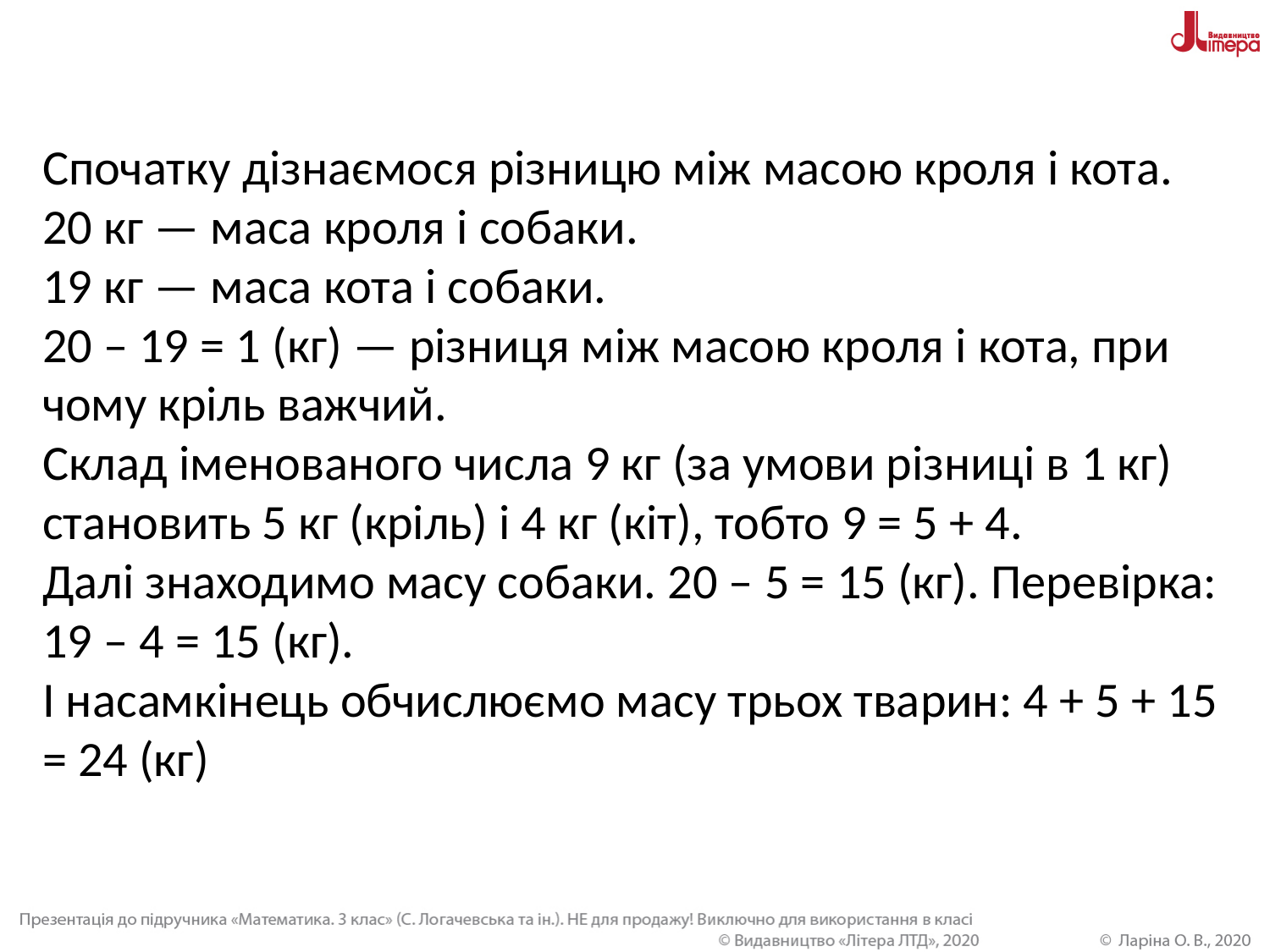

Спочатку дізнаємося різницю між масою кроля і кота.
20 кг — маса кроля і собаки.
19 кг — маса кота і собаки.
20 – 19 = 1 (кг) — різниця між масою кроля і кота, при чому кріль важчий.
Склад іменованого числа 9 кг (за умови різниці в 1 кг) становить 5 кг (кріль) і 4 кг (кіт), тобто 9 = 5 + 4.
Далі знаходимо масу собаки. 20 – 5 = 15 (кг). Перевірка: 19 – 4 = 15 (кг).
І насамкінець обчислюємо масу трьох тварин: 4 + 5 + 15 = 24 (кг)